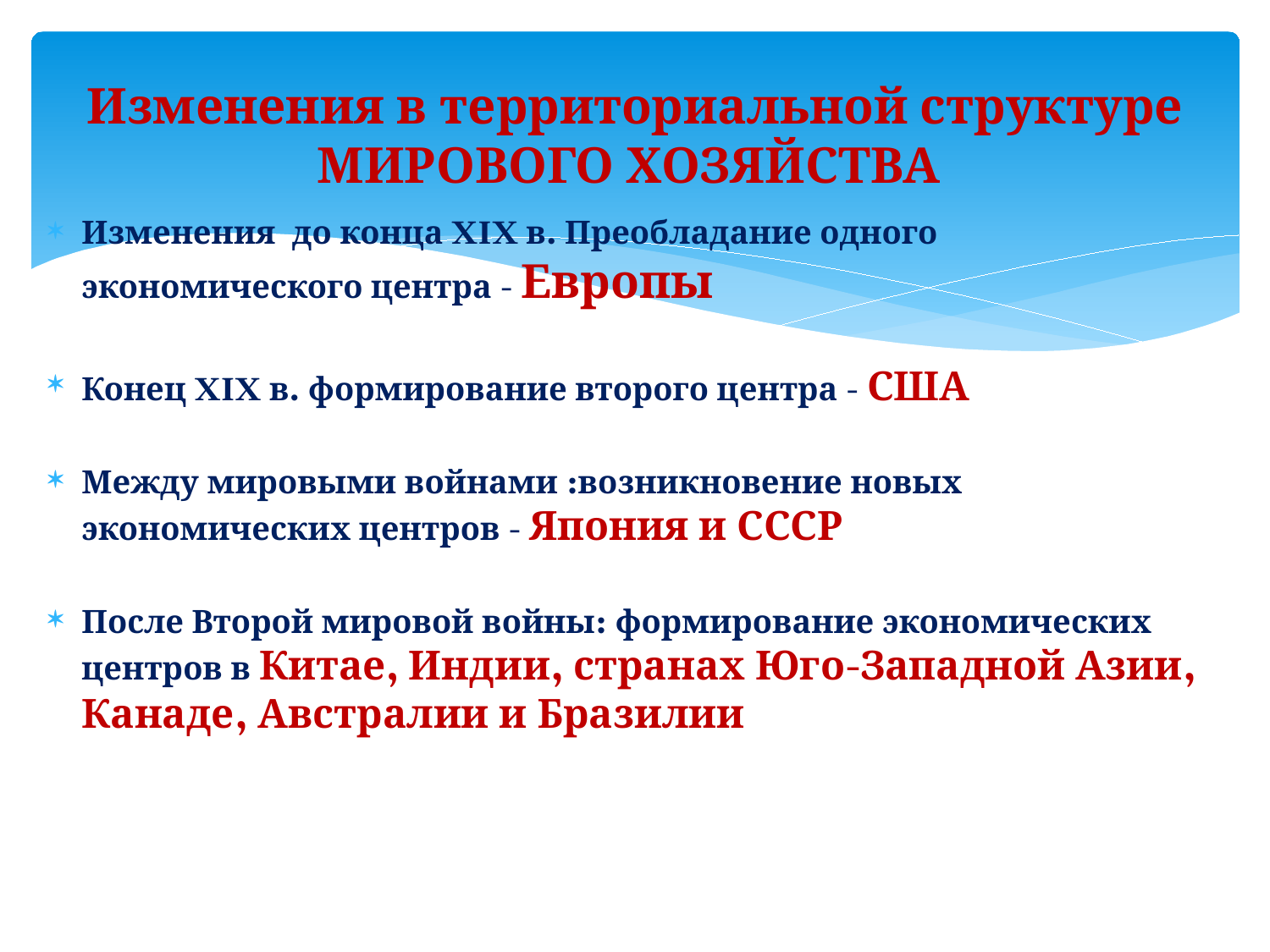

# Изменения в территориальной структуре МИРОВОГО ХОЗЯЙСТВА
Изменения  до конца XIX в. Преобладание одного экономического центра - Европы

Конец XIX в. формирование второго центра - США

Между мировыми войнами :возникновение новых экономических центров - Япония и СССР

После Второй мировой войны: формирование экономических центров в Китае, Индии, странах Юго-Западной Азии, Канаде, Австралии и Бразилии